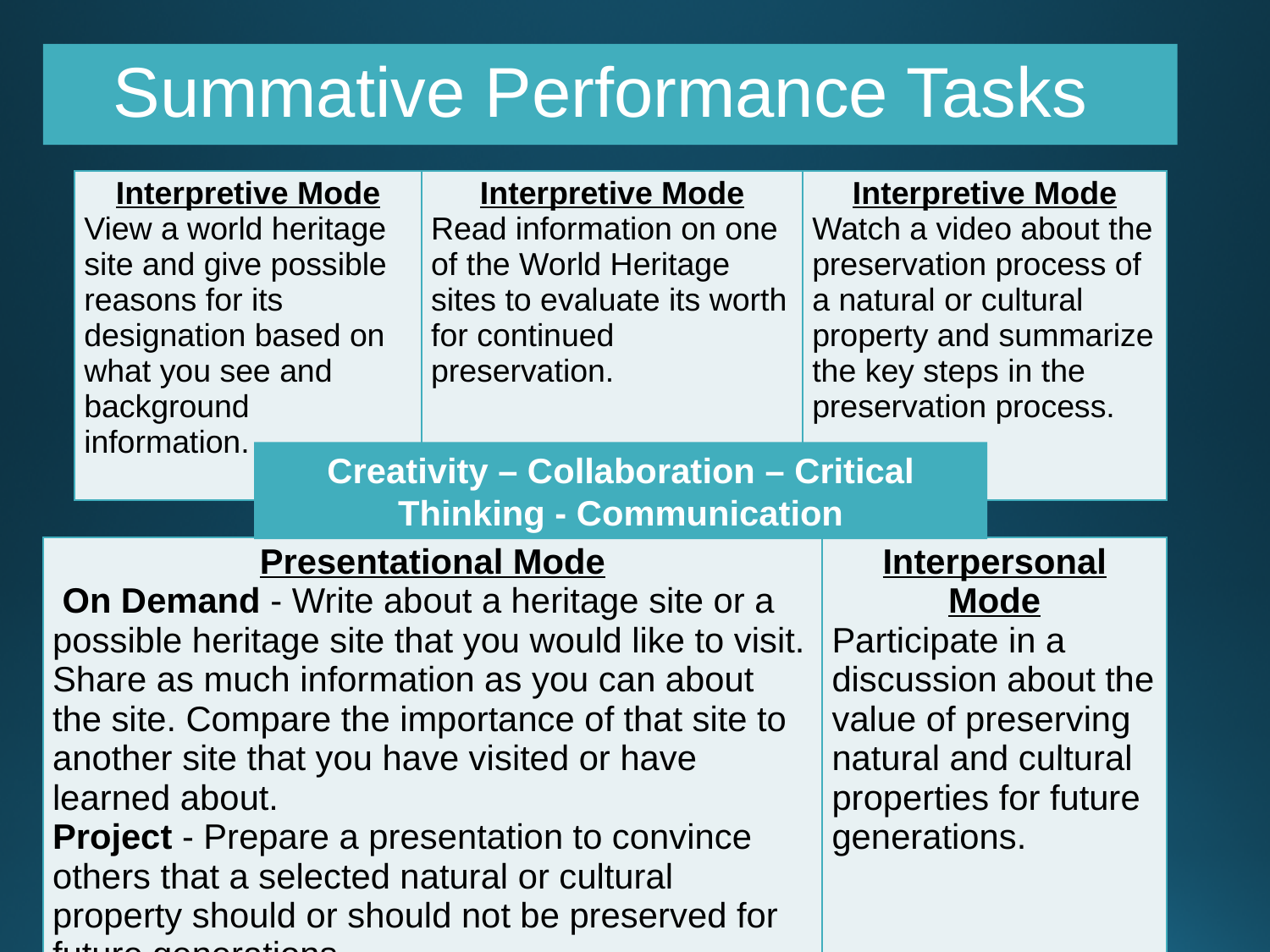

# Summative Performance Tasks
| Interpretive Mode View a world heritage site and give possible reasons for its designation based on what you see and background information. | Interpretive Mode Read information on one of the World Heritage sites to evaluate its worth for continued preservation. | Interpretive Mode Watch a video about the preservation process of a natural or cultural property and summarize the key steps in the preservation process. |
| --- | --- | --- |
Creativity – Collaboration – Critical Thinking - Communication
| Presentational Mode  On Demand - Write about a heritage site or a possible heritage site that you would like to visit. Share as much information as you can about the site. Compare the importance of that site to another site that you have visited or have learned about. Project - Prepare a presentation to convince others that a selected natural or cultural property should or should not be preserved for future generations. | Interpersonal Mode Participate in a discussion about the value of preserving natural and cultural properties for future generations. |
| --- | --- |
15